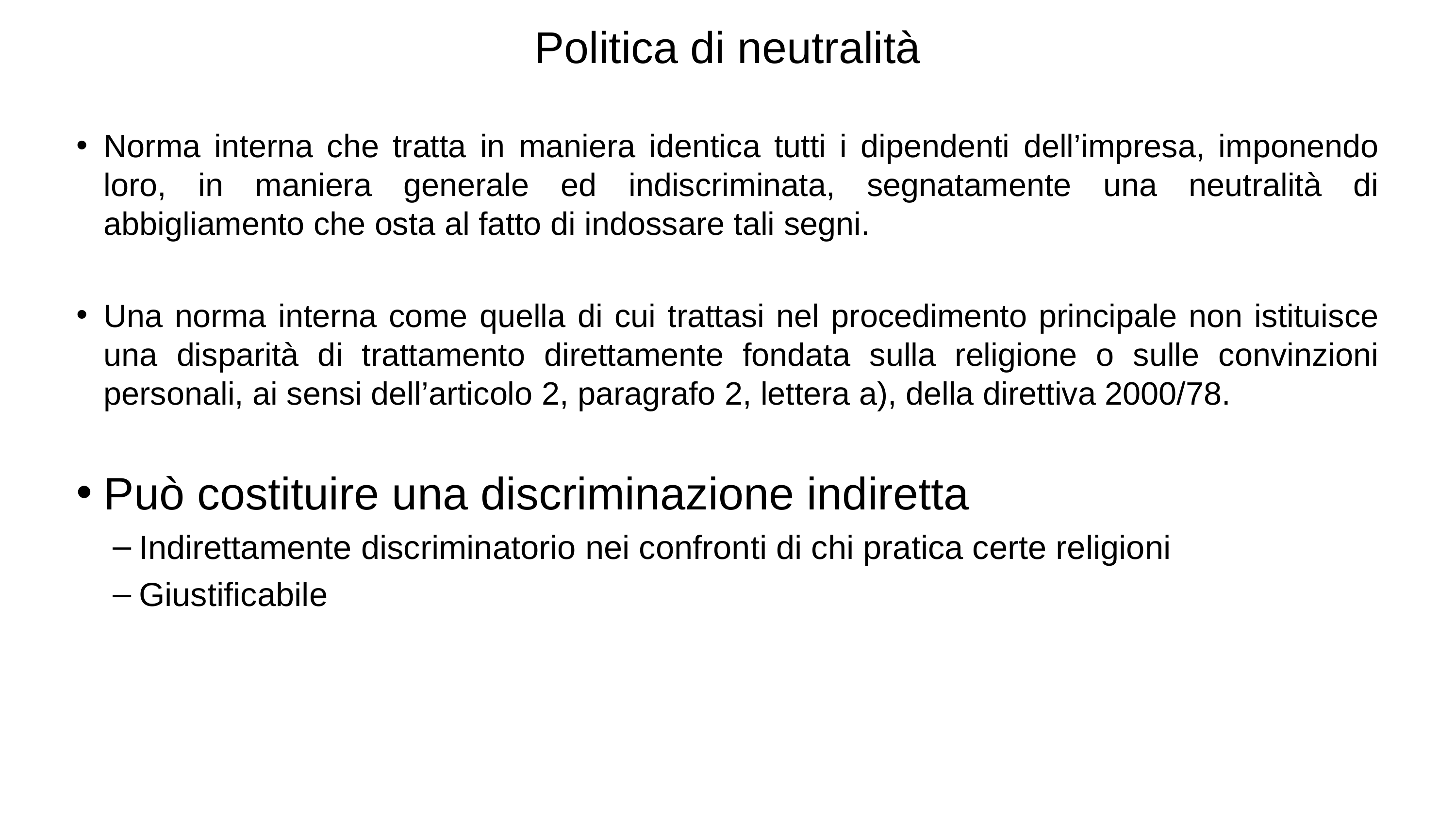

# Politica di neutralità

Norma interna che tratta in maniera identica tutti i dipendenti dell’impresa, imponendo loro, in maniera generale ed indiscriminata, segnatamente una neutralità di abbigliamento che osta al fatto di indossare tali segni.

Una norma interna come quella di cui trattasi nel procedimento principale non istituisce una disparità di trattamento direttamente fondata sulla religione o sulle convinzioni personali, ai sensi dell’articolo 2, paragrafo 2, lettera a), della direttiva 2000/78.

Può costituire una discriminazione indiretta
Indirettamente discriminatorio nei confronti di chi pratica certe religioni
Giustificabile